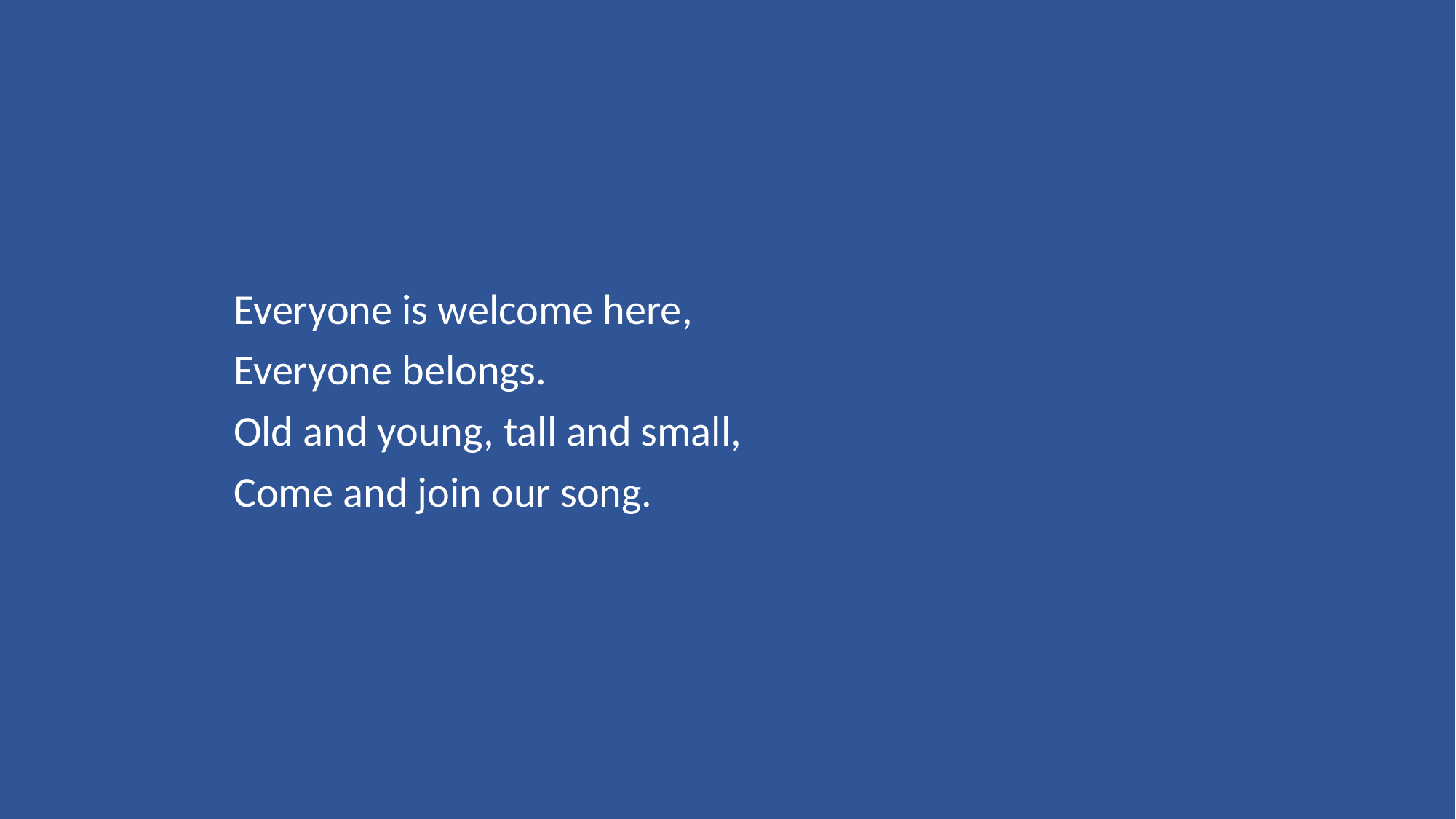

Everyone is welcome here,
Everyone belongs.
Old and young, tall and small,
Come and join our song.